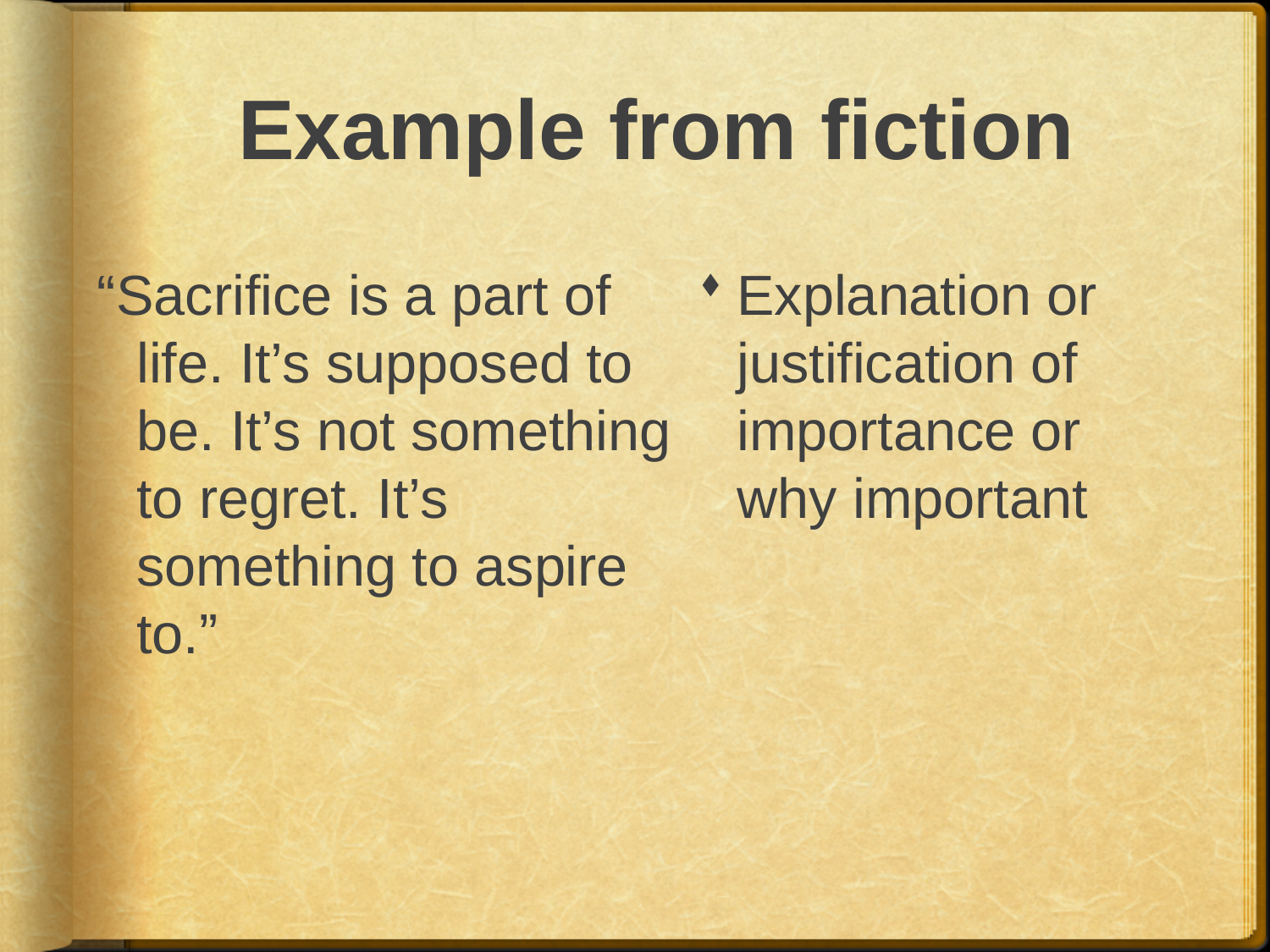

# Example from fiction
“Sacrifice is a part of life. It’s supposed to be. It’s not something to regret. It’s something to aspire to.”
Explanation or justification of importance or why important